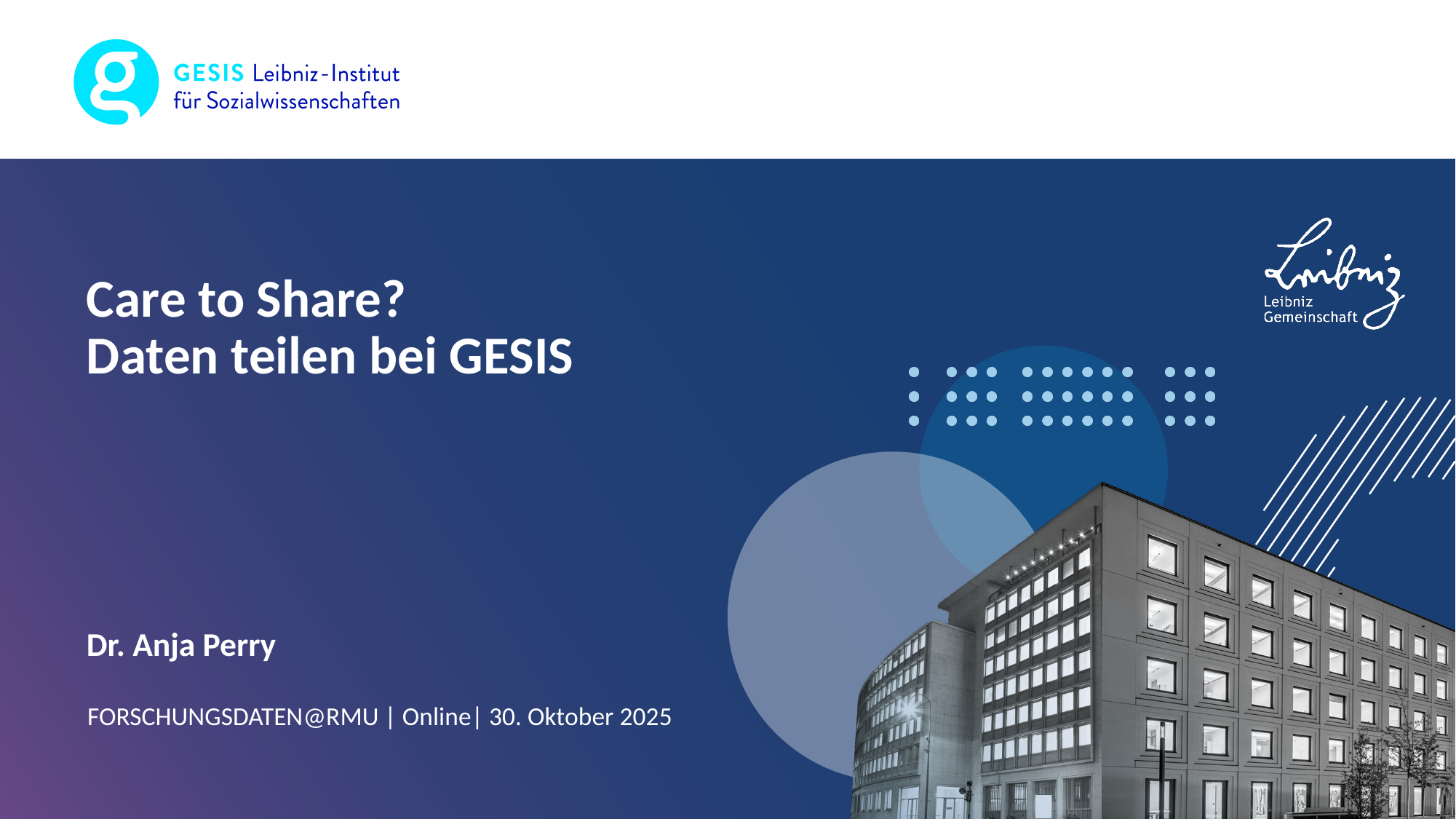

Foliensatz bitte über Ansicht -> Folienmaster bearbeiten
# Care to Share? Daten teilen bei GESIS
Dr. Anja Perry
FORSCHUNGSDATEN@RMU | Online| 30. Oktober 2025